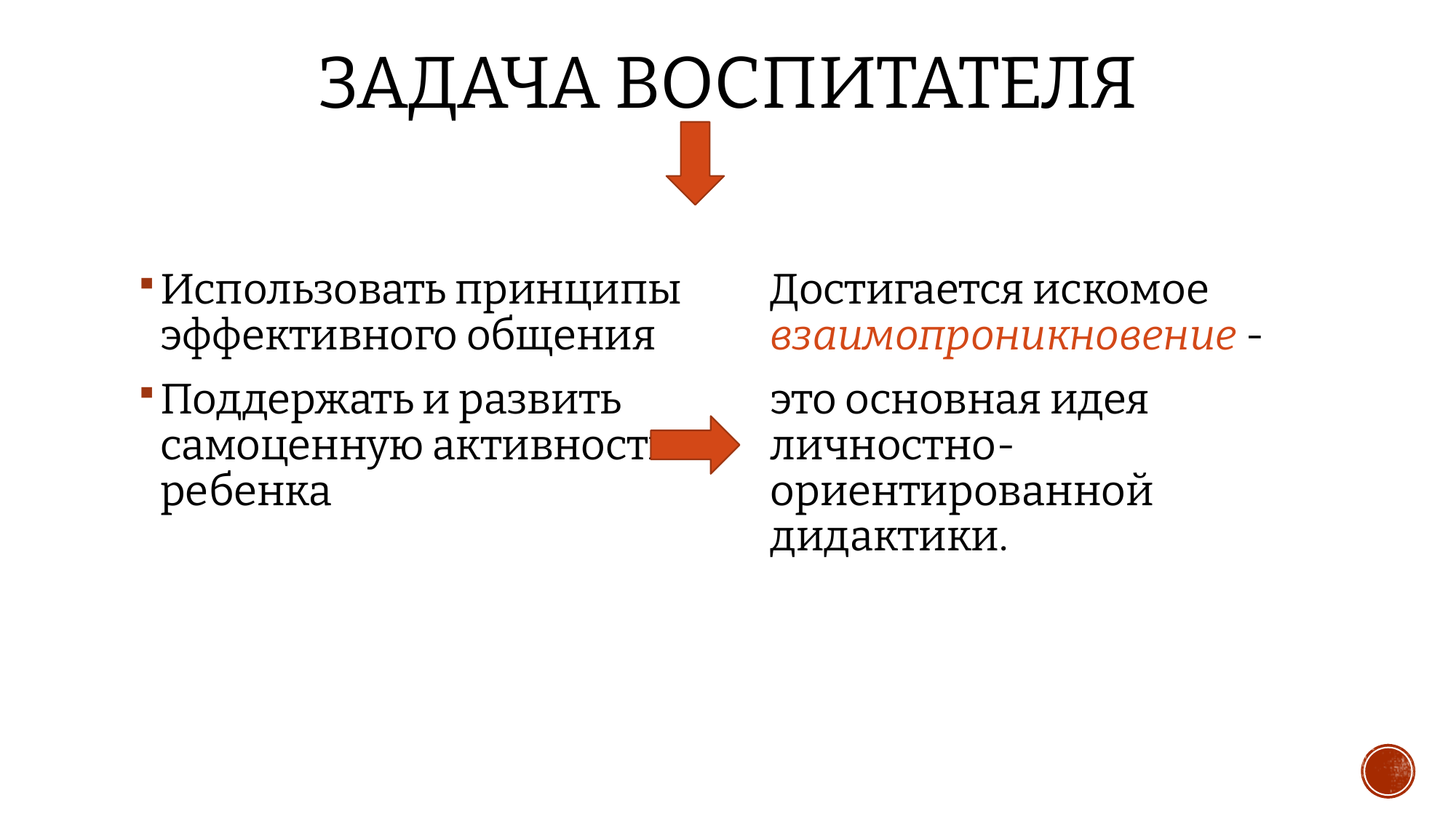

# ЗАДАЧА ВОСПИТАТЕЛЯ

Использовать принципы эффективного общения
Поддержать и развить самоценную активность ребенка
Достигается искомое взаимопроникновение -
это основная идея личностно-ориентированной дидактики.